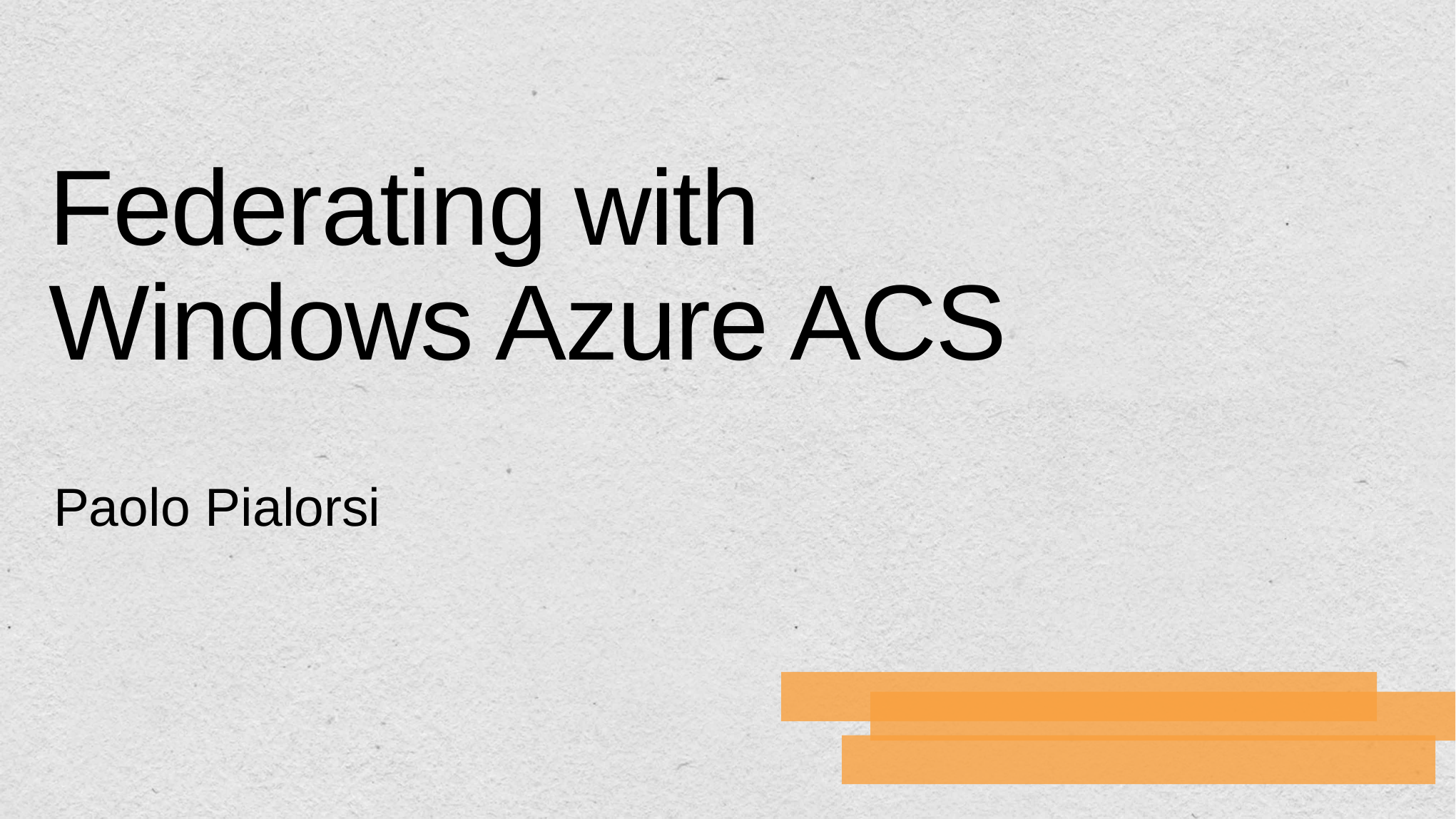

# Federating with Windows Azure ACS
Paolo Pialorsi